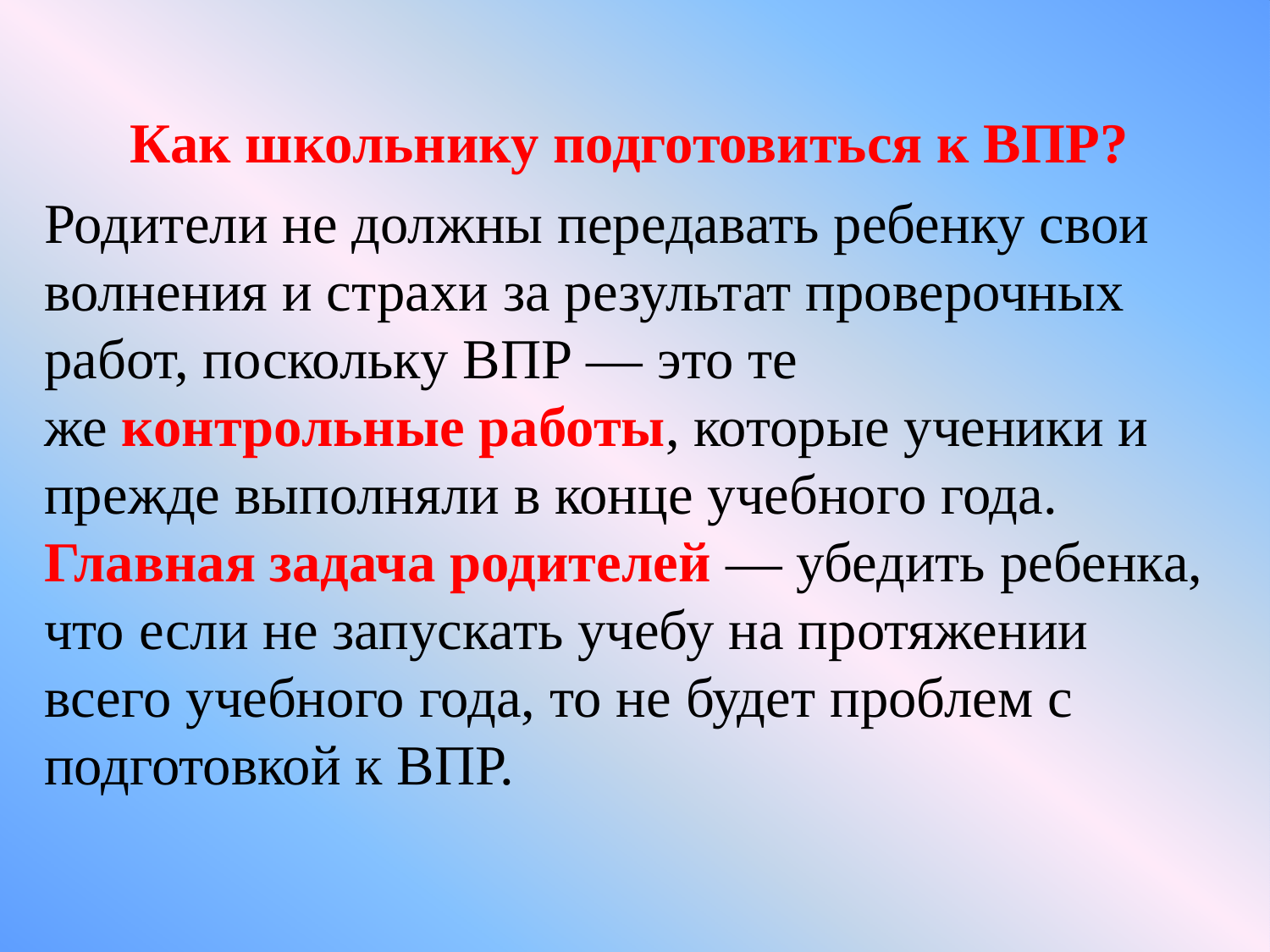

Как школьнику подготовиться к ВПР?
Родители не должны передавать ребенку свои волнения и страхи за результат проверочных работ, поскольку ВПР — это те же контрольные работы, которые ученики и прежде выполняли в конце учебного года.
Главная задача родителей — убедить ребенка, что если не запускать учебу на протяжении всего учебного года, то не будет проблем с подготовкой к ВПР.